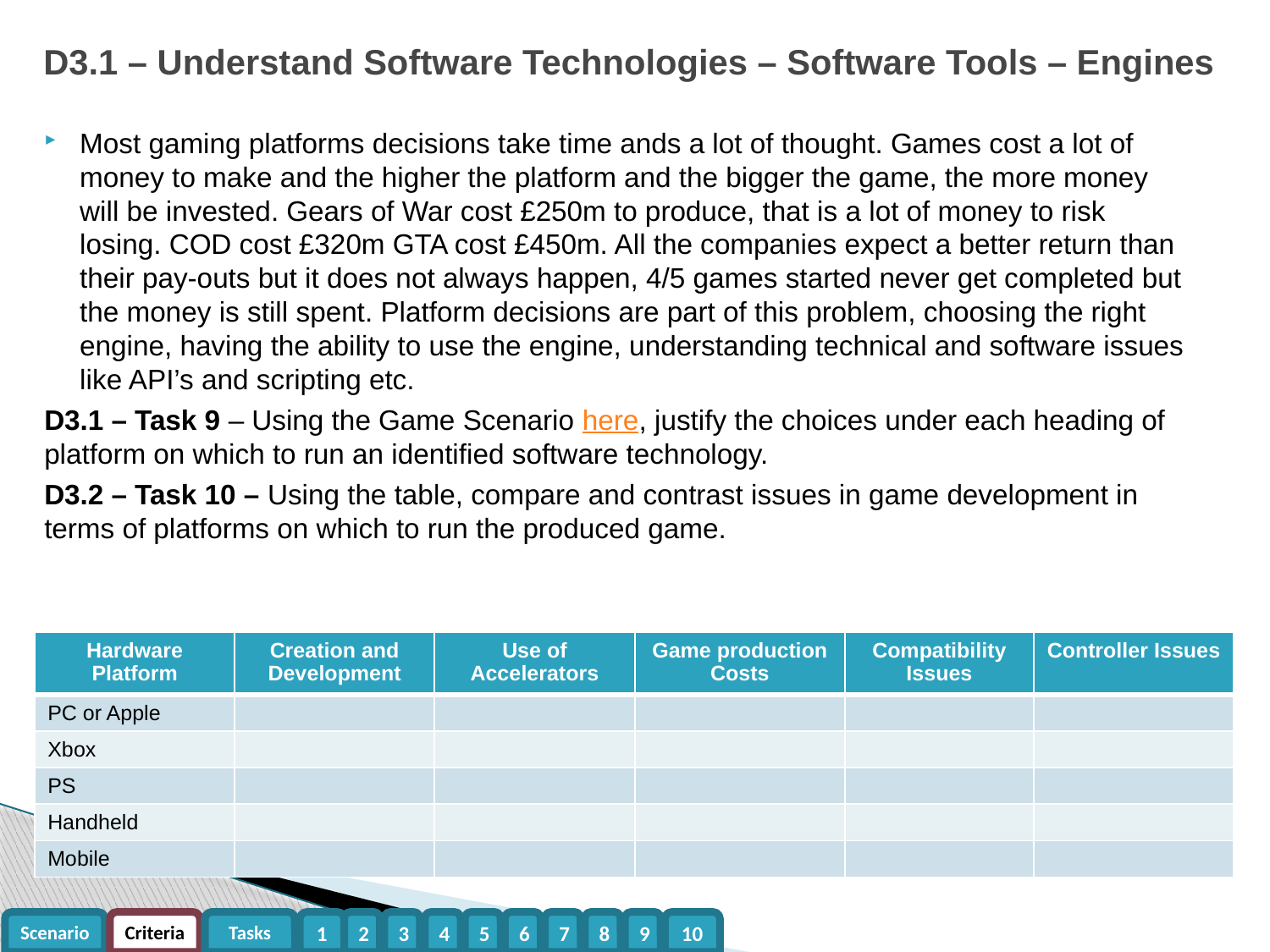

D3.1 – Understand Software Technologies – Software Tools – Engines
Most gaming platforms decisions take time ands a lot of thought. Games cost a lot of money to make and the higher the platform and the bigger the game, the more money will be invested. Gears of War cost £250m to produce, that is a lot of money to risk losing. COD cost £320m GTA cost £450m. All the companies expect a better return than their pay-outs but it does not always happen, 4/5 games started never get completed but the money is still spent. Platform decisions are part of this problem, choosing the right engine, having the ability to use the engine, understanding technical and software issues like API’s and scripting etc.
D3.1 – Task 9 – Using the Game Scenario here, justify the choices under each heading of platform on which to run an identified software technology.
D3.2 – Task 10 – Using the table, compare and contrast issues in game development in terms of platforms on which to run the produced game.
| Hardware Platform | Creation and Development | Use of Accelerators | Game production Costs | Compatibility Issues | Controller Issues |
| --- | --- | --- | --- | --- | --- |
| PC or Apple |  |  |  |  |  |
| Xbox |  |  |  |  |  |
| PS |  |  |  |  |  |
| Handheld |  |  |  |  |  |
| Mobile |  |  |  |  |  |